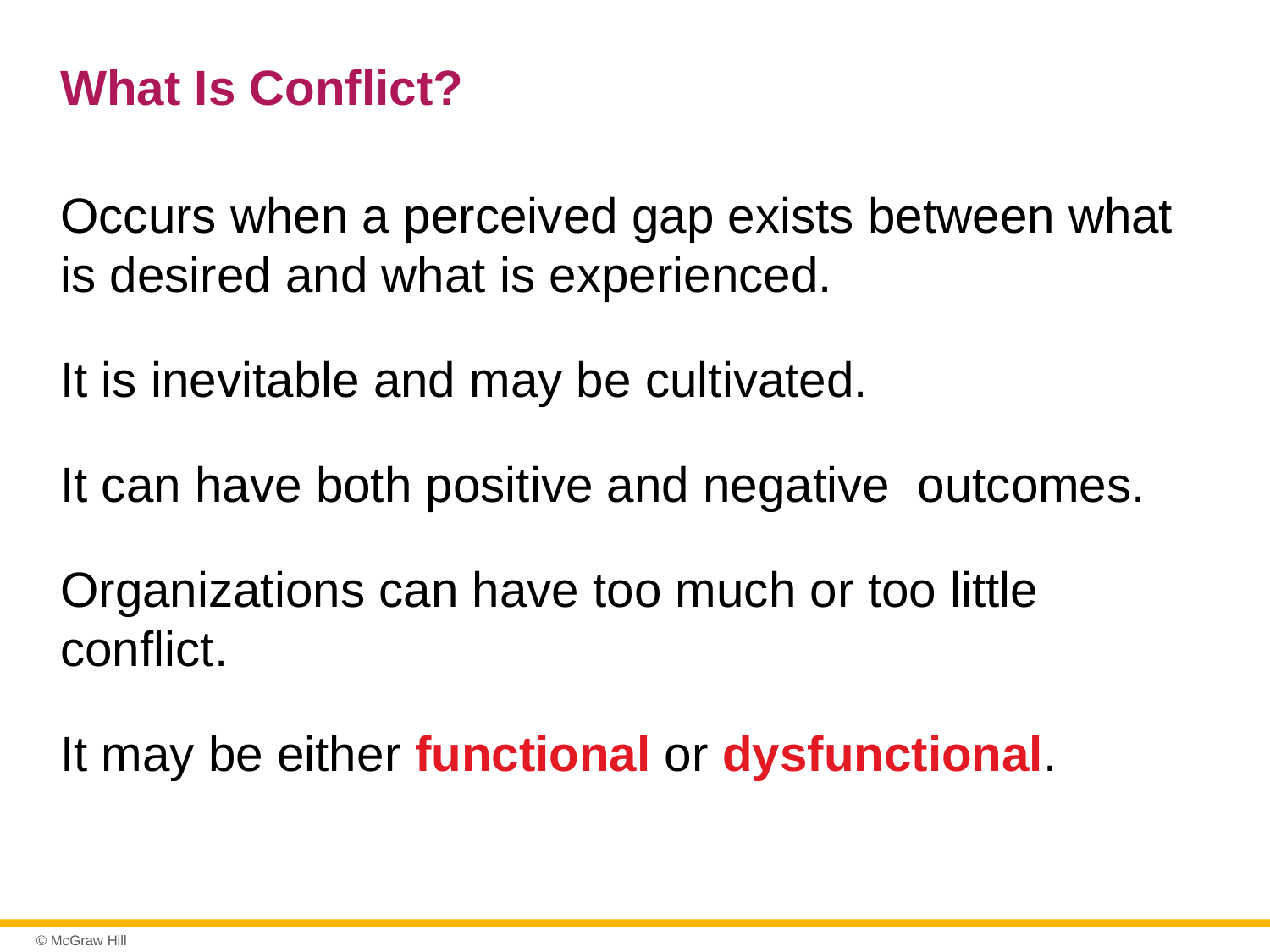

# What Is Conflict?
Occurs when a perceived gap exists between what is desired and what is experienced.
It is inevitable and may be cultivated.
It can have both positive and negative  outcomes.
Organizations can have too much or too little conflict.
It may be either functional or dysfunctional.